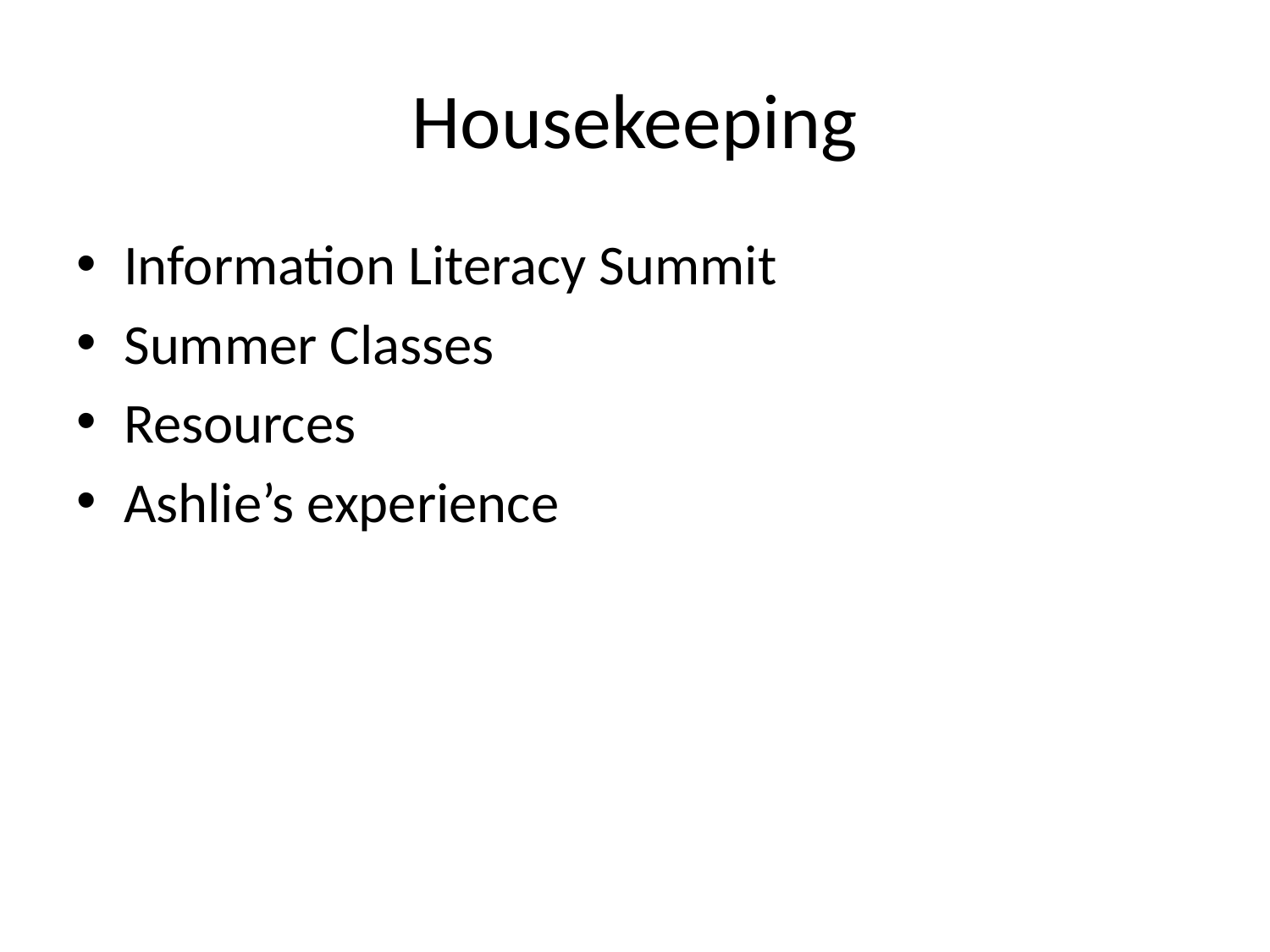

# Housekeeping
Information Literacy Summit
Summer Classes
Resources
Ashlie’s experience